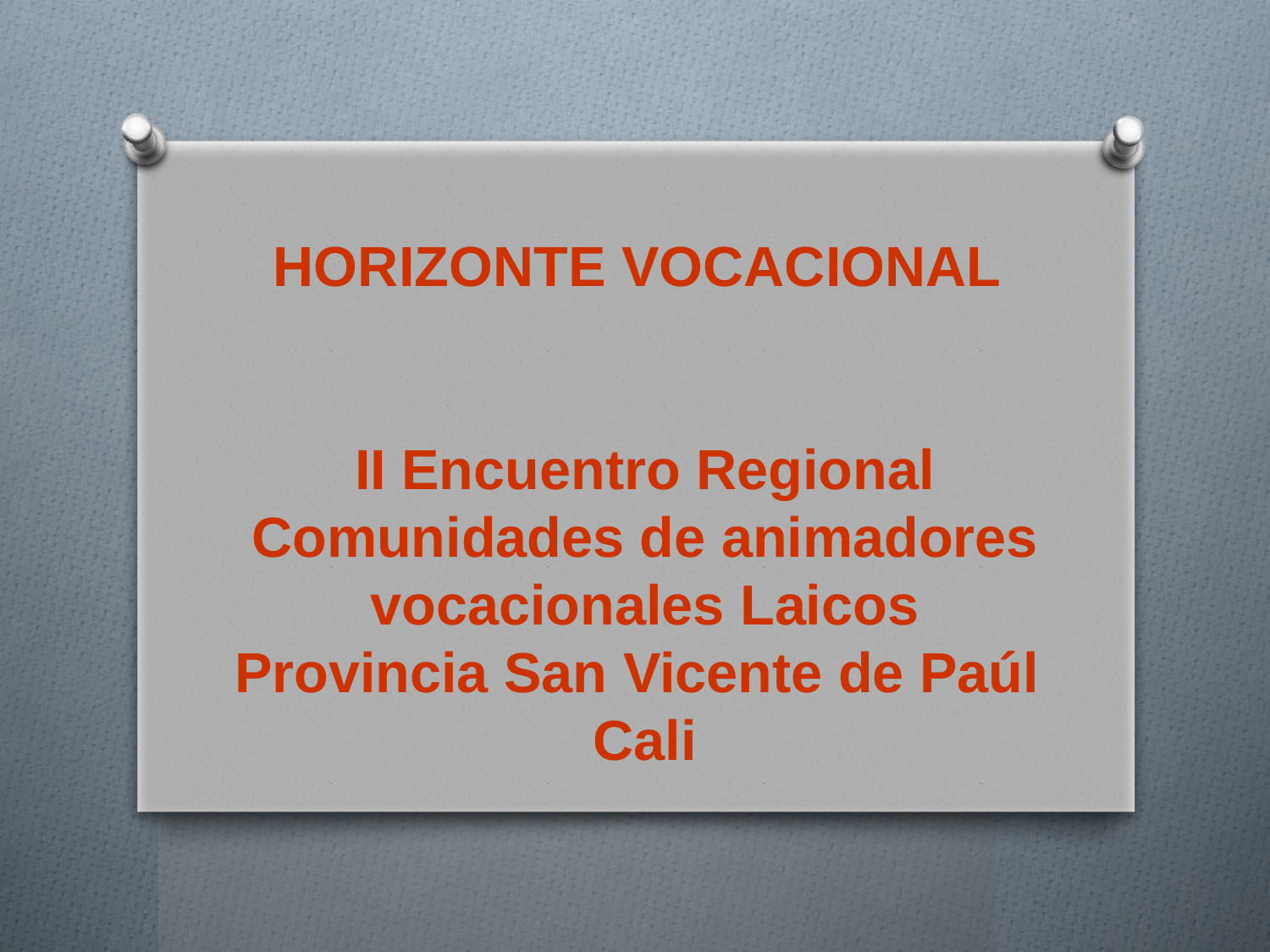

HORIZONTE VOCACIONAL

II Encuentro Regional
Comunidades de animadores vocacionales Laicos
Provincia San Vicente de Paúl  Cali